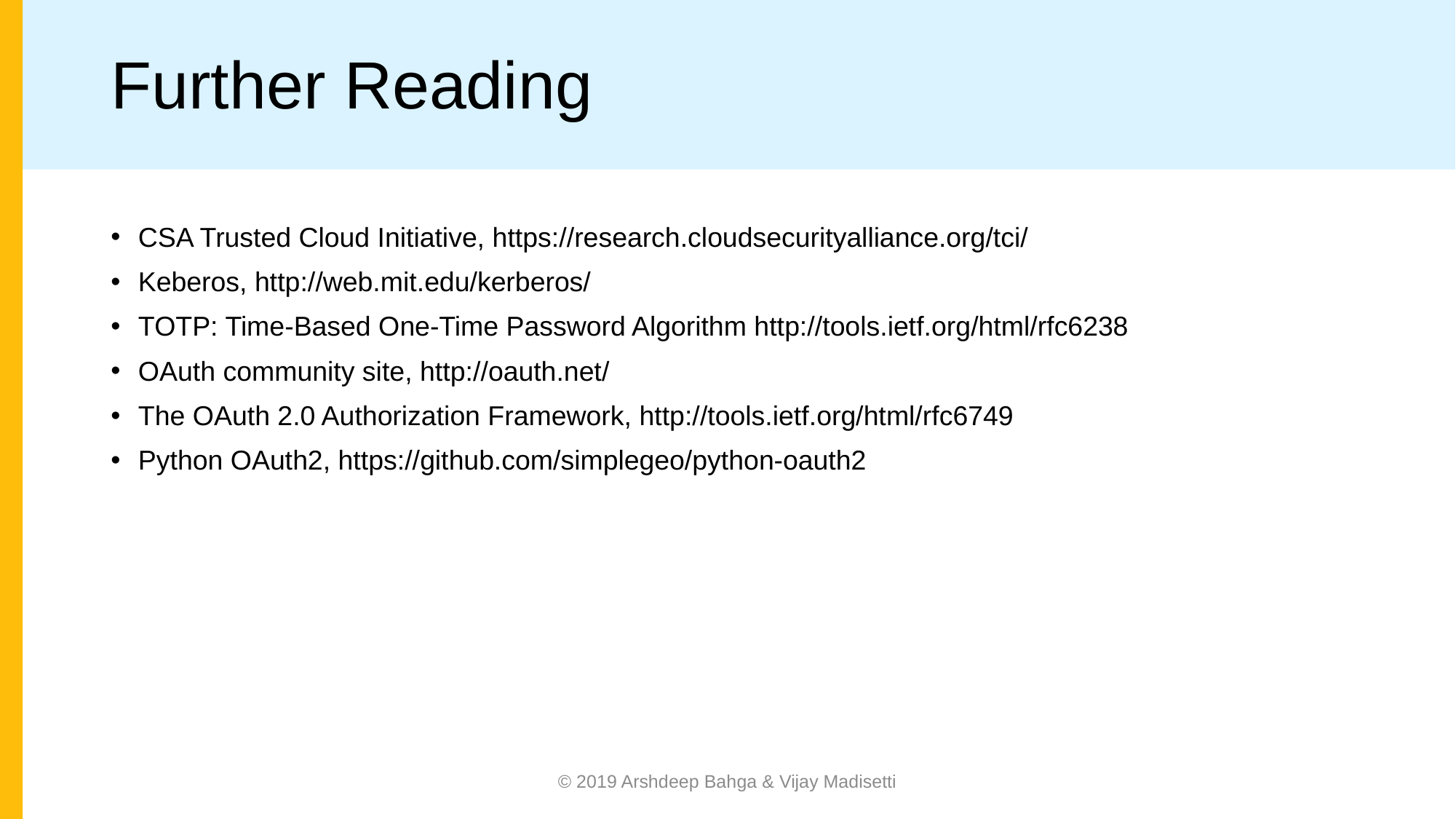

# Further Reading
CSA Trusted Cloud Initiative, https://research.cloudsecurityalliance.org/tci/
Keberos, http://web.mit.edu/kerberos/
TOTP: Time-Based One-Time Password Algorithm http://tools.ietf.org/html/rfc6238
OAuth community site, http://oauth.net/
The OAuth 2.0 Authorization Framework, http://tools.ietf.org/html/rfc6749
Python OAuth2, https://github.com/simplegeo/python-oauth2
© 2019 Arshdeep Bahga & Vijay Madisetti